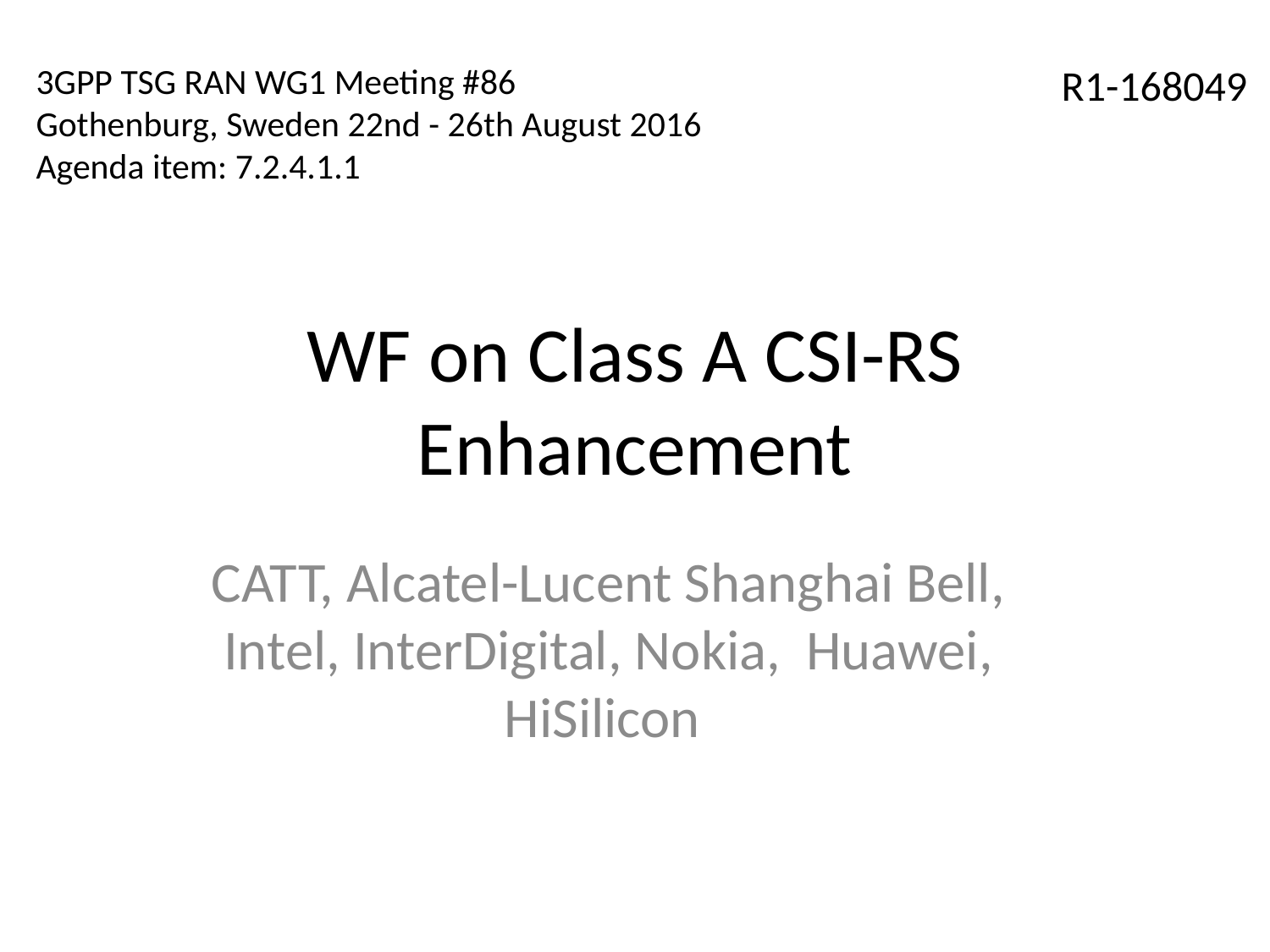

3GPP TSG RAN WG1 Meeting #86
Gothenburg, Sweden 22nd - 26th August 2016
Agenda item: 7.2.4.1.1
R1-168049
# WF on Class A CSI-RS Enhancement
CATT, Alcatel-Lucent Shanghai Bell, Intel, InterDigital, Nokia,  Huawei, HiSilicon